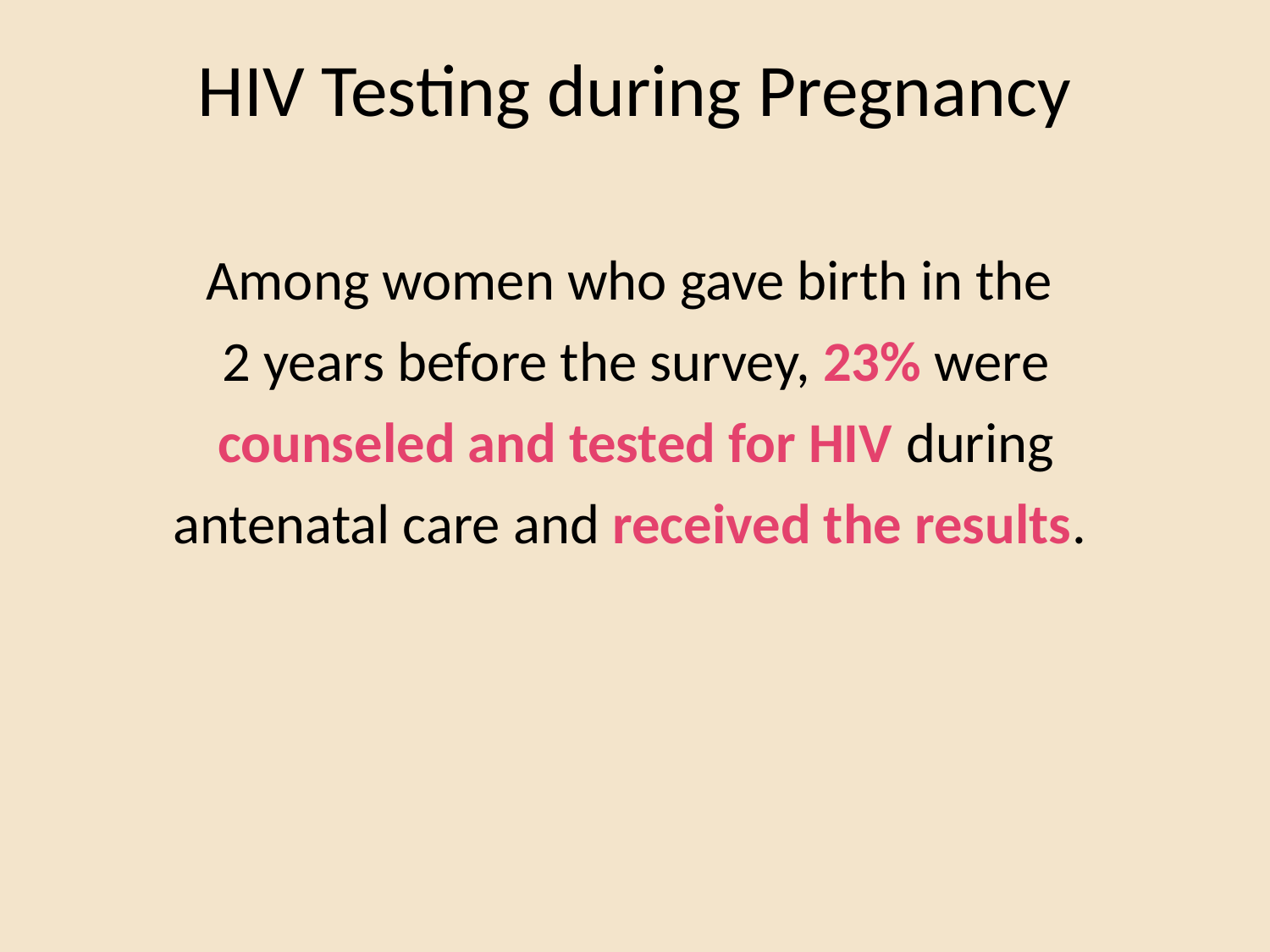

# HIV Testing during Pregnancy
Among women who gave birth in the
2 years before the survey, 23% were counseled and tested for HIV during antenatal care and received the results.